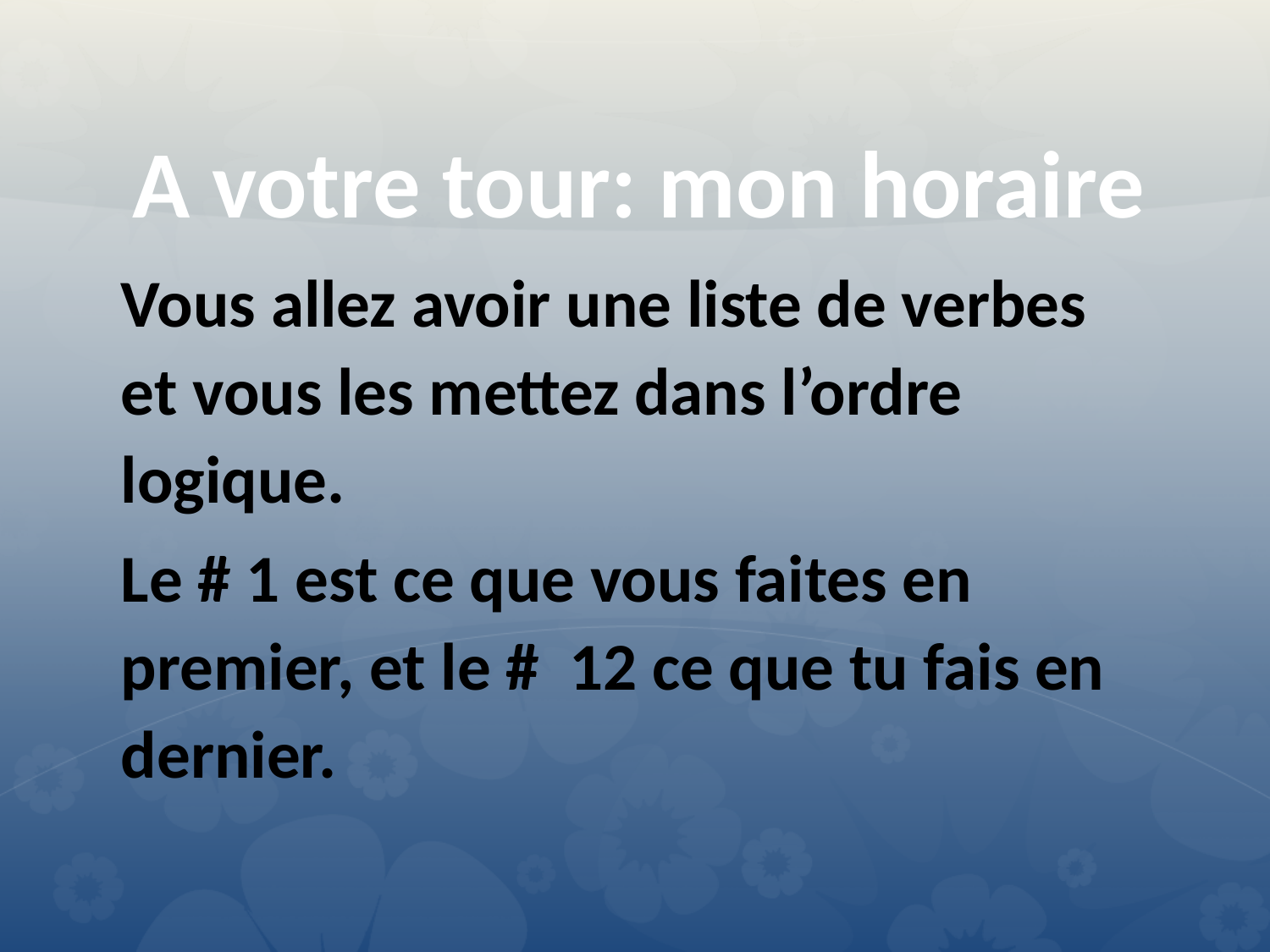

# A votre tour: mon horaire
Vous allez avoir une liste de verbes et vous les mettez dans l’ordre logique.
Le # 1 est ce que vous faites en premier, et le #  12 ce que tu fais en dernier.